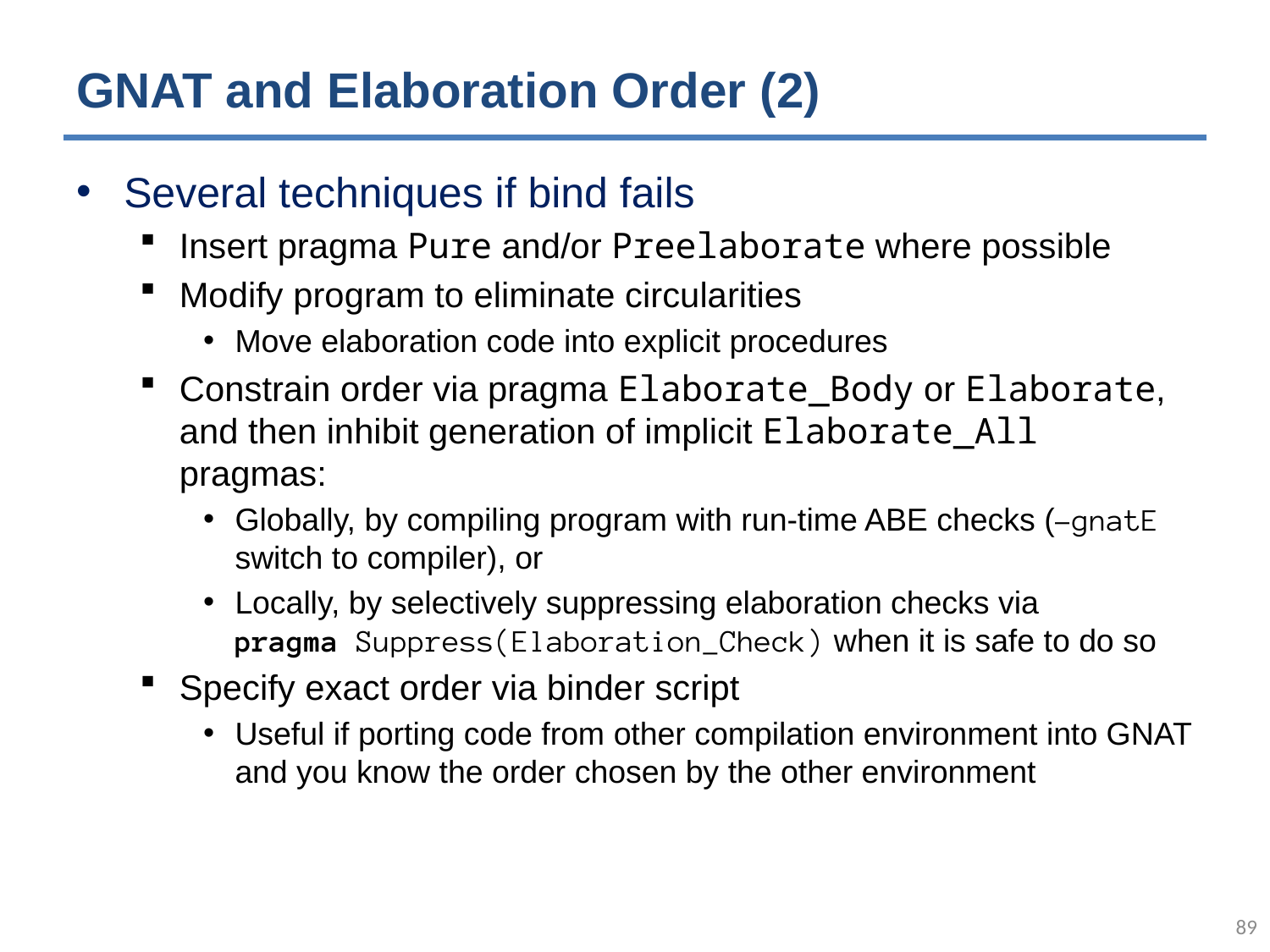

# GNAT and Elaboration Order (2)
Several techniques if bind fails
Insert pragma Pure and/or Preelaborate where possible
Modify program to eliminate circularities
Move elaboration code into explicit procedures
Constrain order via pragma Elaborate_Body or Elaborate, and then inhibit generation of implicit Elaborate_All pragmas:
Globally, by compiling program with run-time ABE checks (-gnatE switch to compiler), or
Locally, by selectively suppressing elaboration checks via
pragma Suppress(Elaboration_Check) when it is safe to do so
Specify exact order via binder script
Useful if porting code from other compilation environment into GNAT and you know the order chosen by the other environment

89